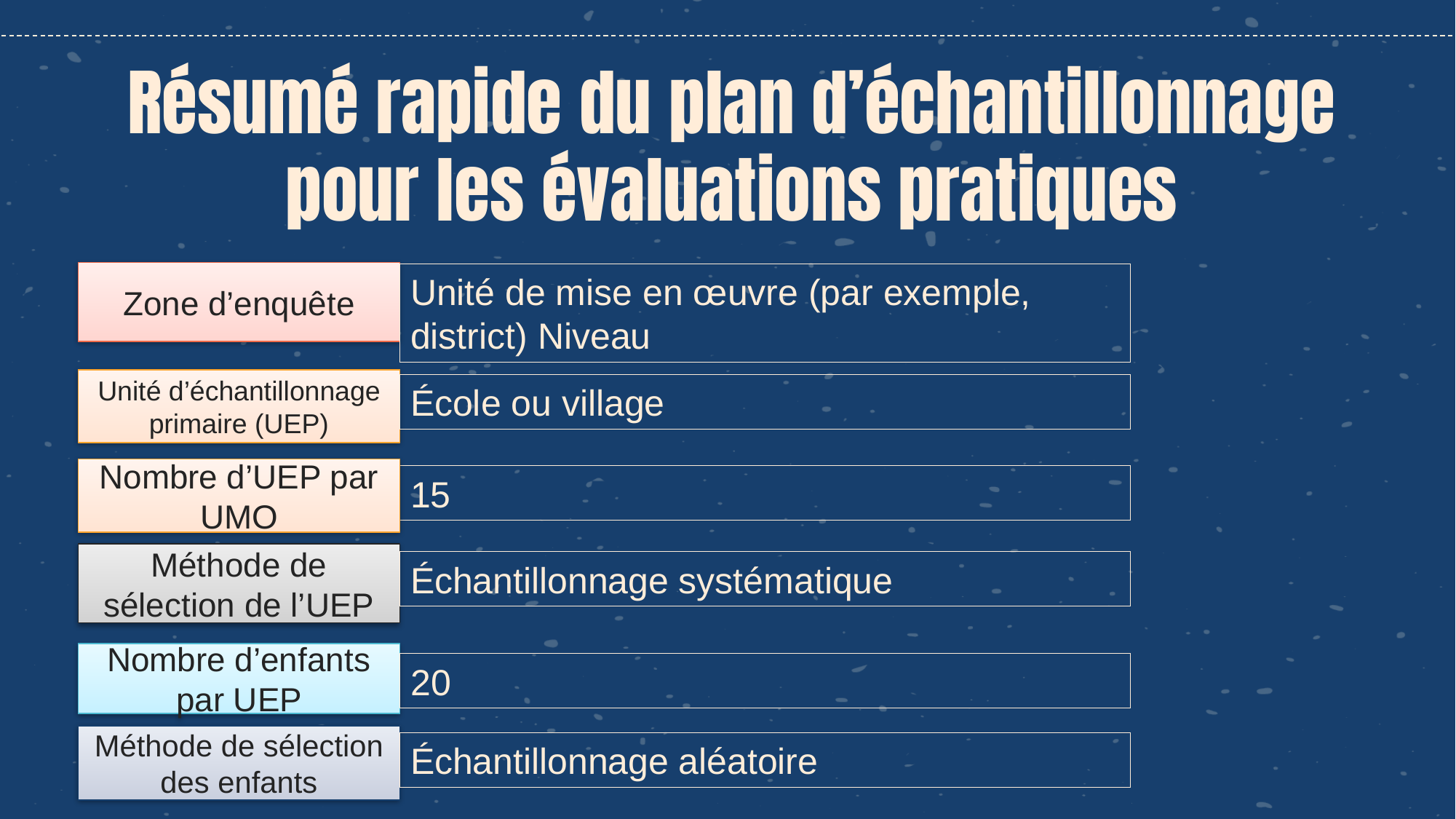

# Résumé rapide du plan d’échantillonnage pour les évaluations pratiques
Zone d’enquête
Unité de mise en œuvre (par exemple, district) Niveau
Unité d’échantillonnage primaire (UEP)
École ou village
Nombre d’UEP par UMO
15
Méthode de sélection de l’UEP
Échantillonnage systématique
Nombre d’enfants par UEP
20
Méthode de sélection des enfants
Échantillonnage aléatoire